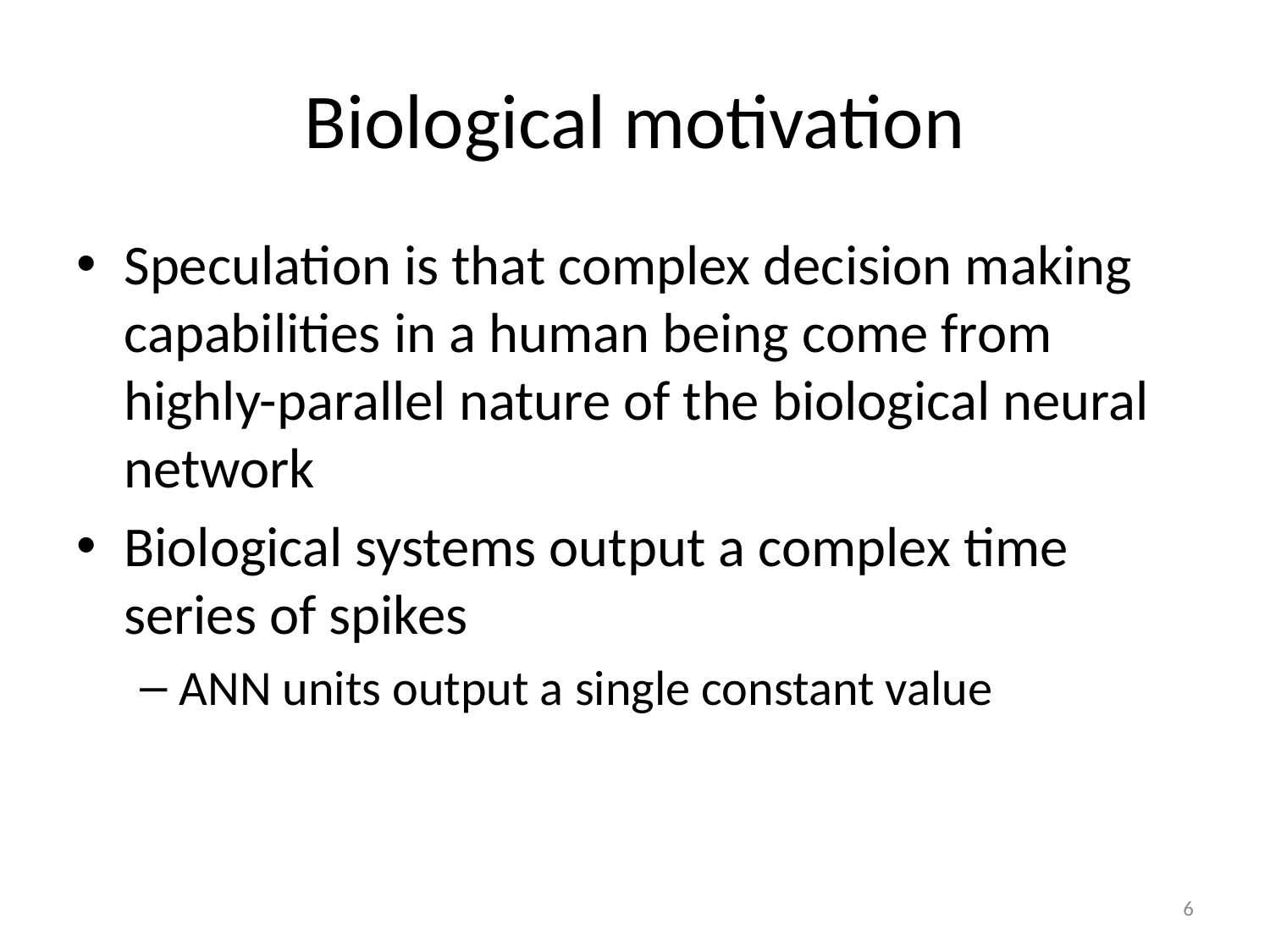

# Biological motivation
Speculation is that complex decision making capabilities in a human being come from highly-parallel nature of the biological neural network
Biological systems output a complex time series of spikes
ANN units output a single constant value
6